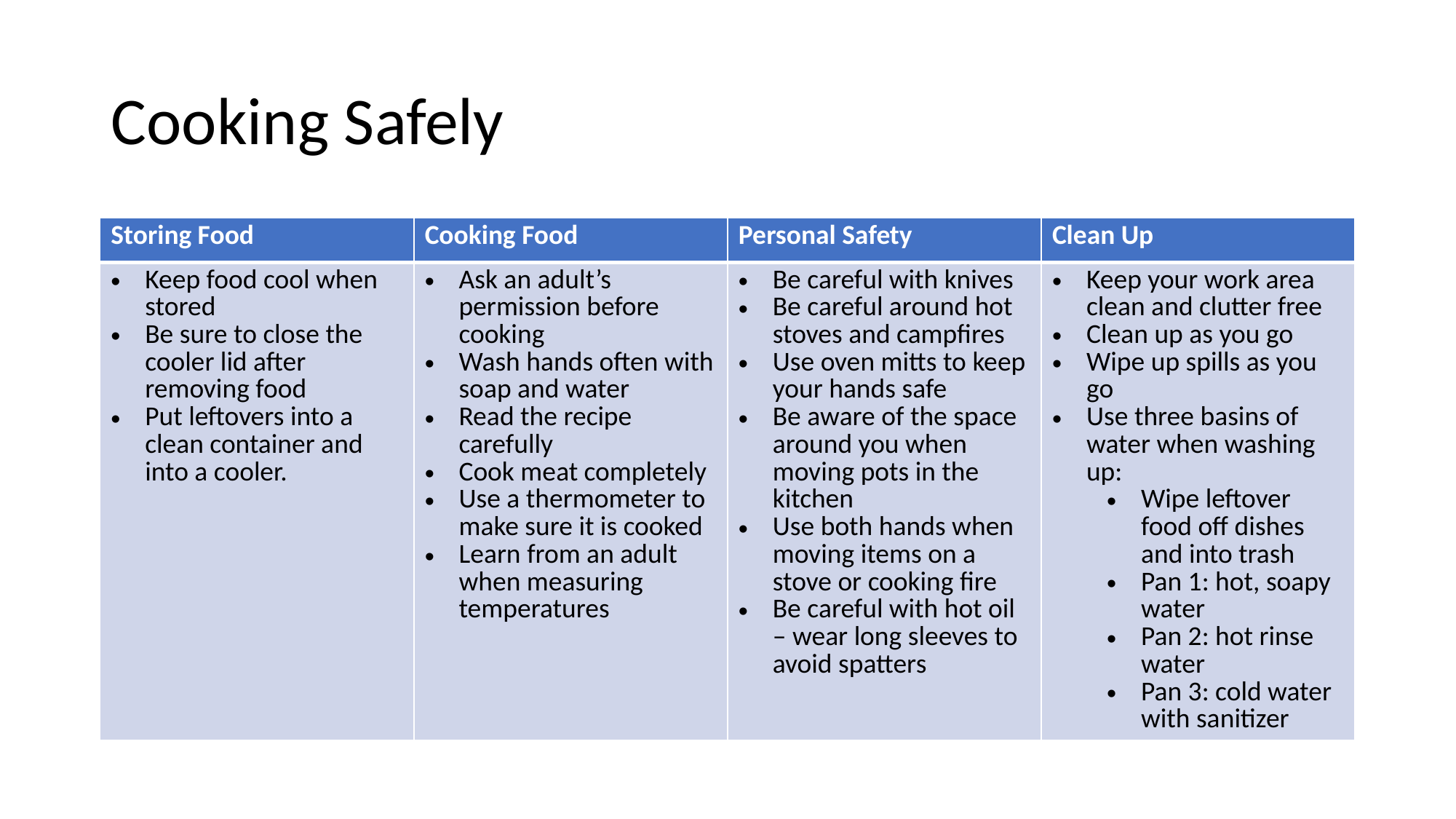

# Cooking Safely
| Storing Food | Cooking Food | Personal Safety | Clean Up |
| --- | --- | --- | --- |
| Keep food cool when stored Be sure to close the cooler lid after removing food Put leftovers into a clean container and into a cooler. | Ask an adult’s permission before cooking Wash hands often with soap and water Read the recipe carefully Cook meat completely Use a thermometer to make sure it is cooked Learn from an adult when measuring temperatures | Be careful with knives Be careful around hot stoves and campfires Use oven mitts to keep your hands safe Be aware of the space around you when moving pots in the kitchen Use both hands when moving items on a stove or cooking fire Be careful with hot oil – wear long sleeves to avoid spatters | Keep your work area clean and clutter free Clean up as you go Wipe up spills as you go Use three basins of water when washing up: Wipe leftover food off dishes and into trash Pan 1: hot, soapy water Pan 2: hot rinse water Pan 3: cold water with sanitizer |